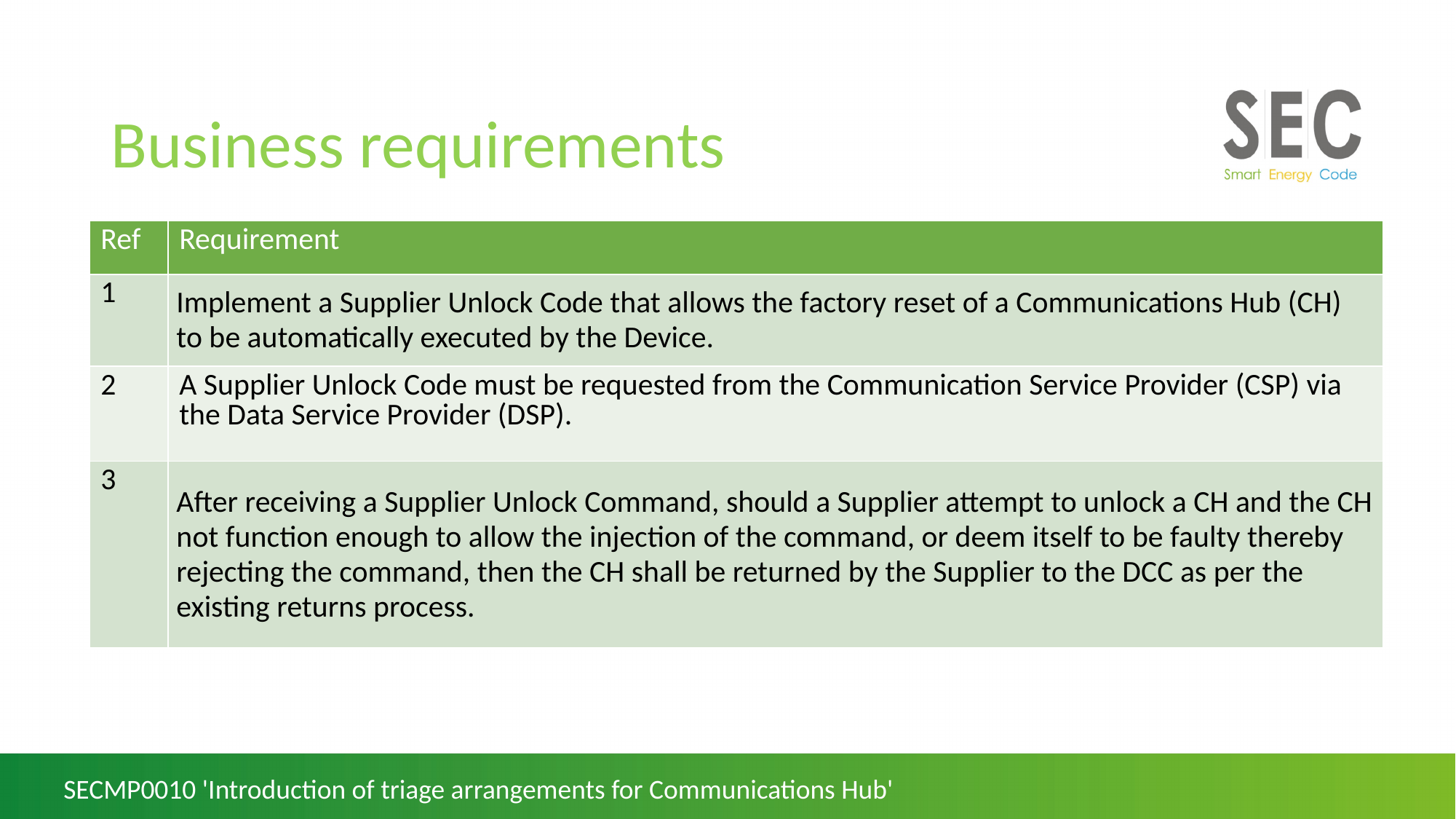

# Business requirements
| Ref | Requirement |
| --- | --- |
| 1 | Implement a Supplier Unlock Code that allows the factory reset of a Communications Hub (CH) to be automatically executed by the Device. |
| 2 | A Supplier Unlock Code must be requested from the Communication Service Provider (CSP) via the Data Service Provider (DSP). |
| 3 | After receiving a Supplier Unlock Command, should a Supplier attempt to unlock a CH and the CH not function enough to allow the injection of the command, or deem itself to be faulty thereby rejecting the command, then the CH shall be returned by the Supplier to the DCC as per the existing returns process. |

SECMP0010 'Introduction of triage arrangements for Communications Hub'